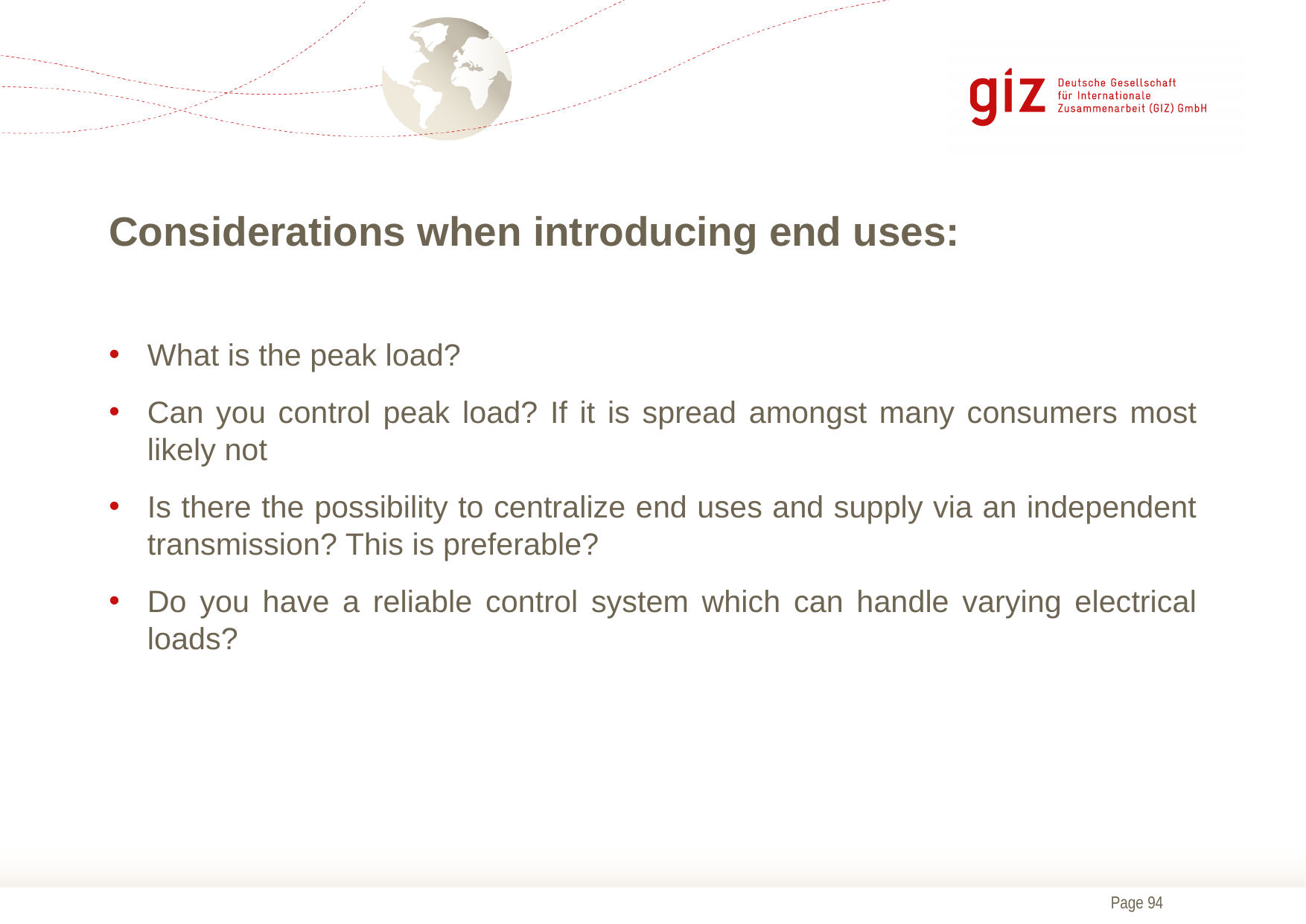

# Considerations when introducing end uses:
What is the peak load?
Can you control peak load? If it is spread amongst many consumers most likely not
Is there the possibility to centralize end uses and supply via an independent transmission? This is preferable?
Do you have a reliable control system which can handle varying electrical loads?